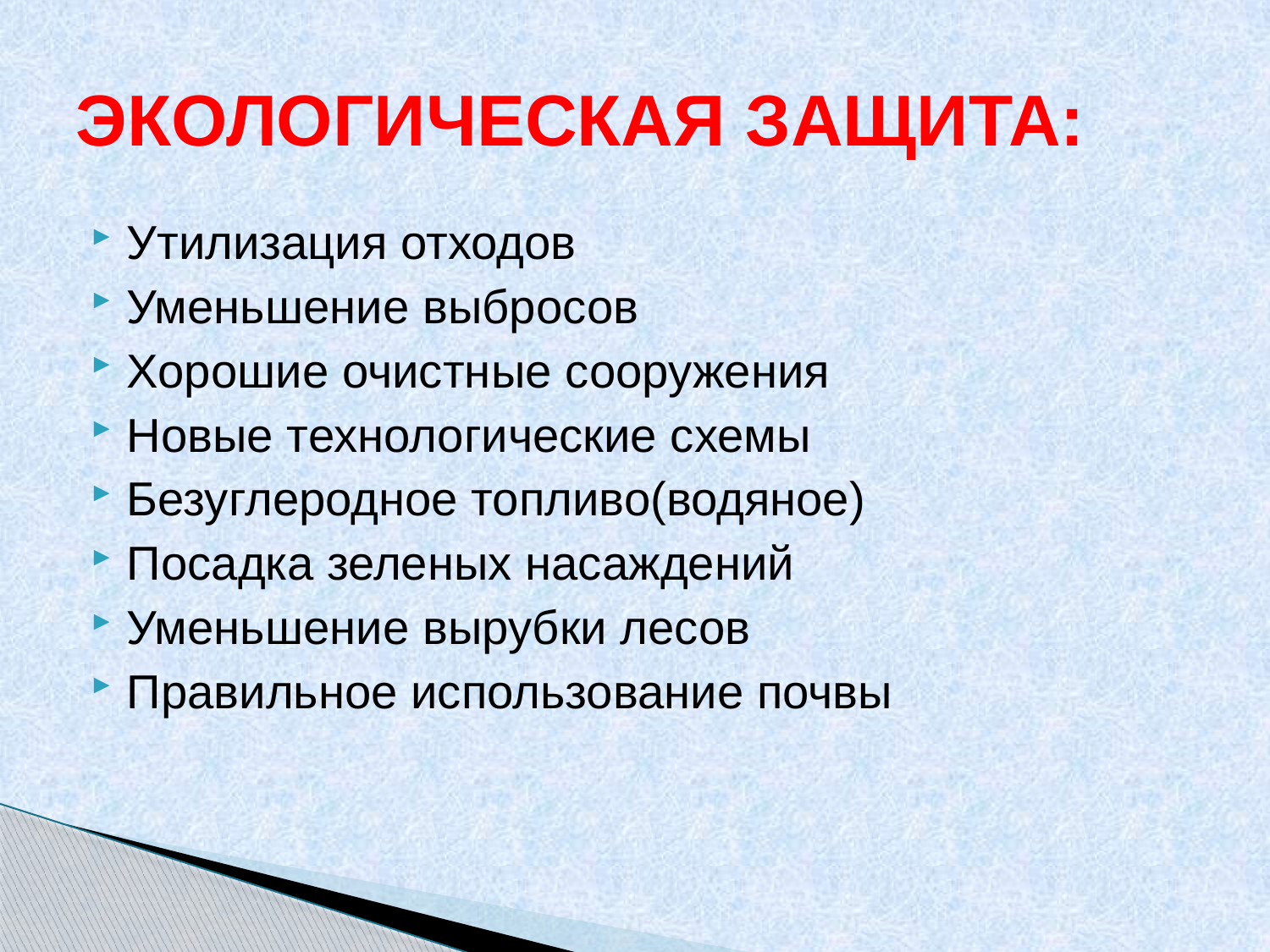

# ЭКОЛОГИЧЕСКАЯ ЗАЩИТА:
Утилизация отходов
Уменьшение выбросов
Хорошие очистные сооружения
Новые технологические схемы
Безуглеродное топливо(водяное)
Посадка зеленых насаждений
Уменьшение вырубки лесов
Правильное использование почвы